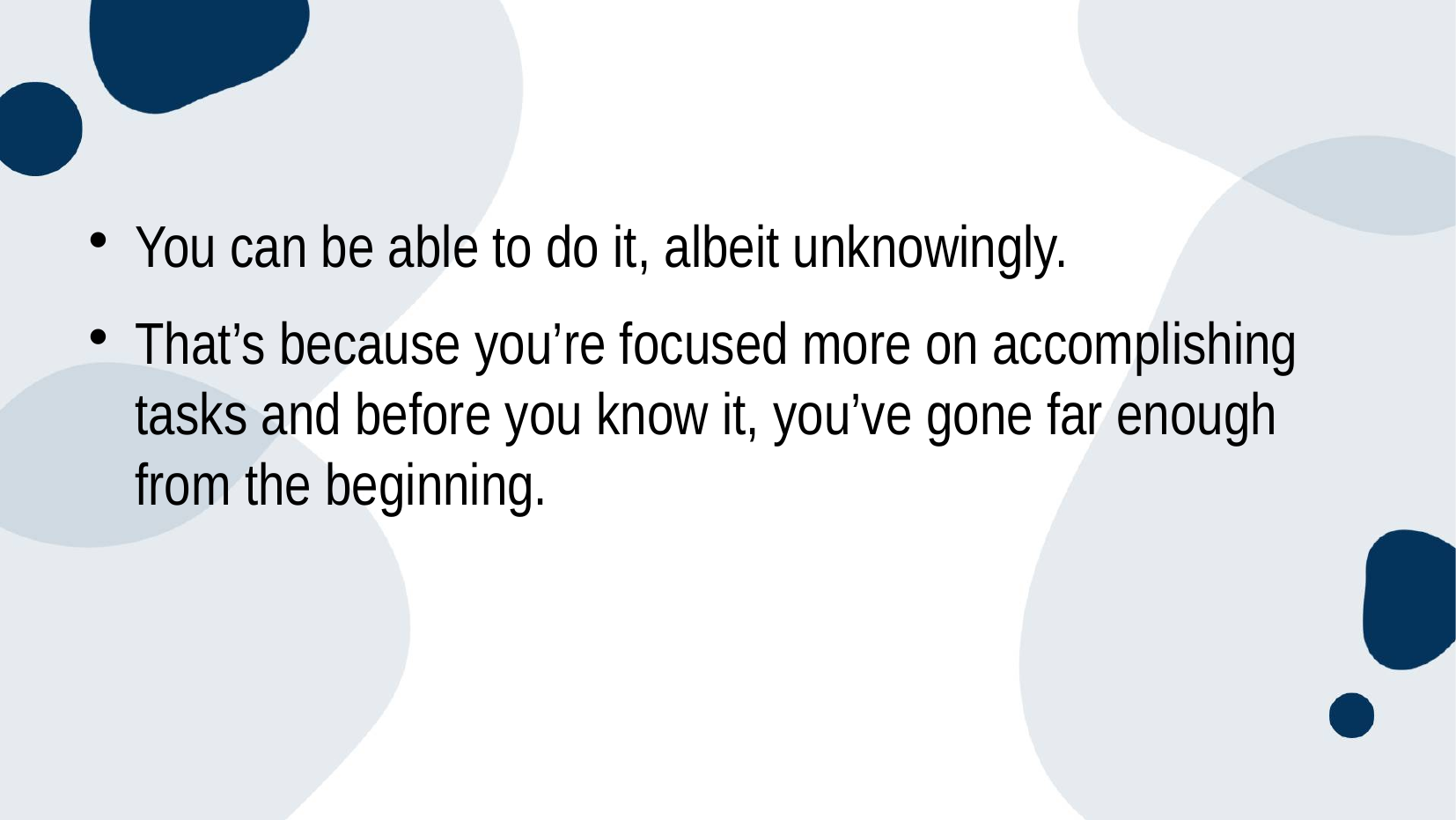

#
You can be able to do it, albeit unknowingly.
That’s because you’re focused more on accomplishing tasks and before you know it, you’ve gone far enough from the beginning.